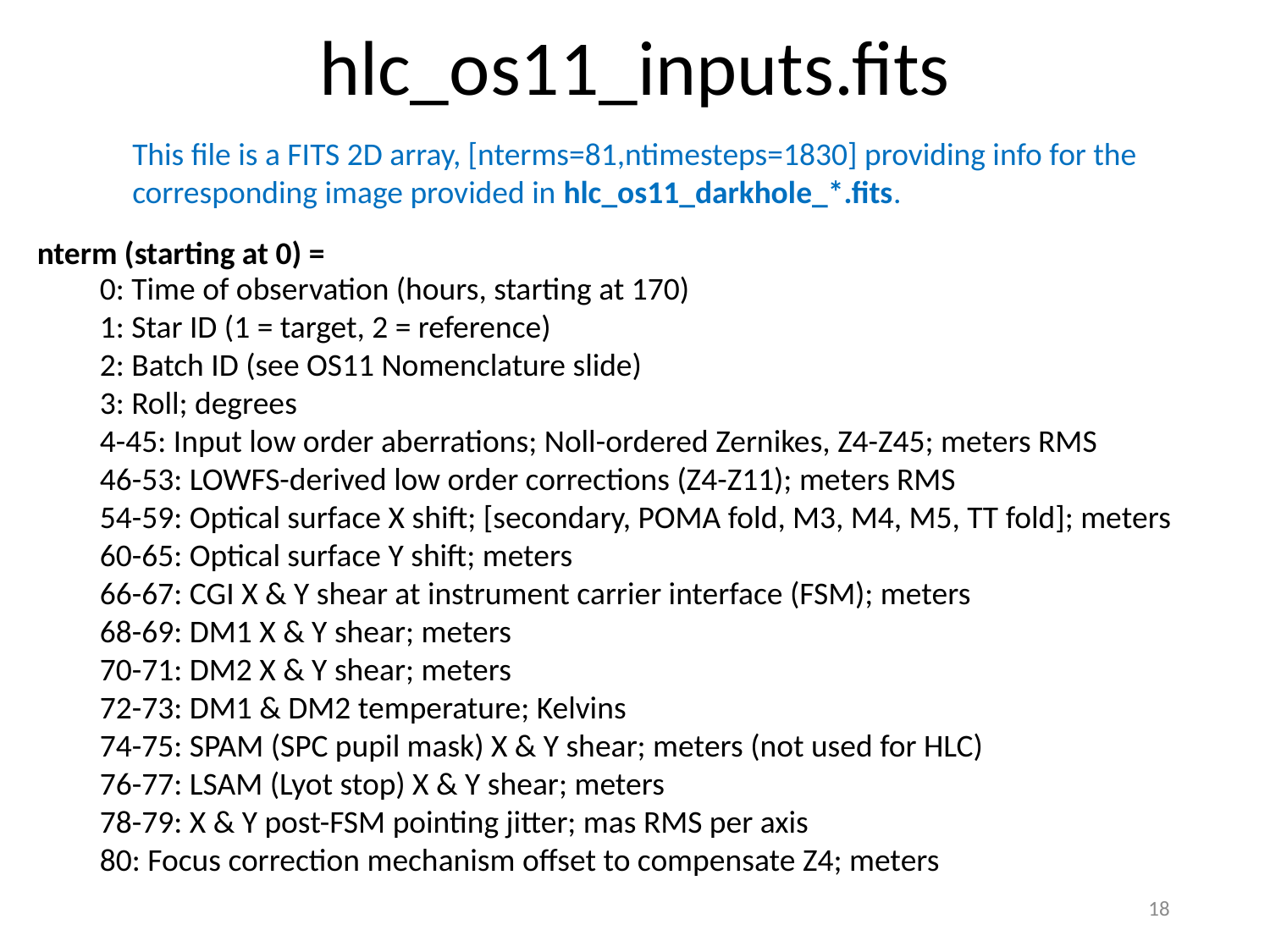

# hlc_os11_inputs.fits
This file is a FITS 2D array, [nterms=81,ntimesteps=1830] providing info for the
corresponding image provided in hlc_os11_darkhole_*.fits.
nterm (starting at 0) =
0: Time of observation (hours, starting at 170)
1: Star ID (1 = target, 2 = reference)
2: Batch ID (see OS11 Nomenclature slide)
3: Roll; degrees
4-45: Input low order aberrations; Noll-ordered Zernikes, Z4-Z45; meters RMS
46-53: LOWFS-derived low order corrections (Z4-Z11); meters RMS
54-59: Optical surface X shift; [secondary, POMA fold, M3, M4, M5, TT fold]; meters
60-65: Optical surface Y shift; meters
66-67: CGI X & Y shear at instrument carrier interface (FSM); meters
68-69: DM1 X & Y shear; meters
70-71: DM2 X & Y shear; meters
72-73: DM1 & DM2 temperature; Kelvins
74-75: SPAM (SPC pupil mask) X & Y shear; meters (not used for HLC)
76-77: LSAM (Lyot stop) X & Y shear; meters
78-79: X & Y post-FSM pointing jitter; mas RMS per axis
80: Focus correction mechanism offset to compensate Z4; meters
18